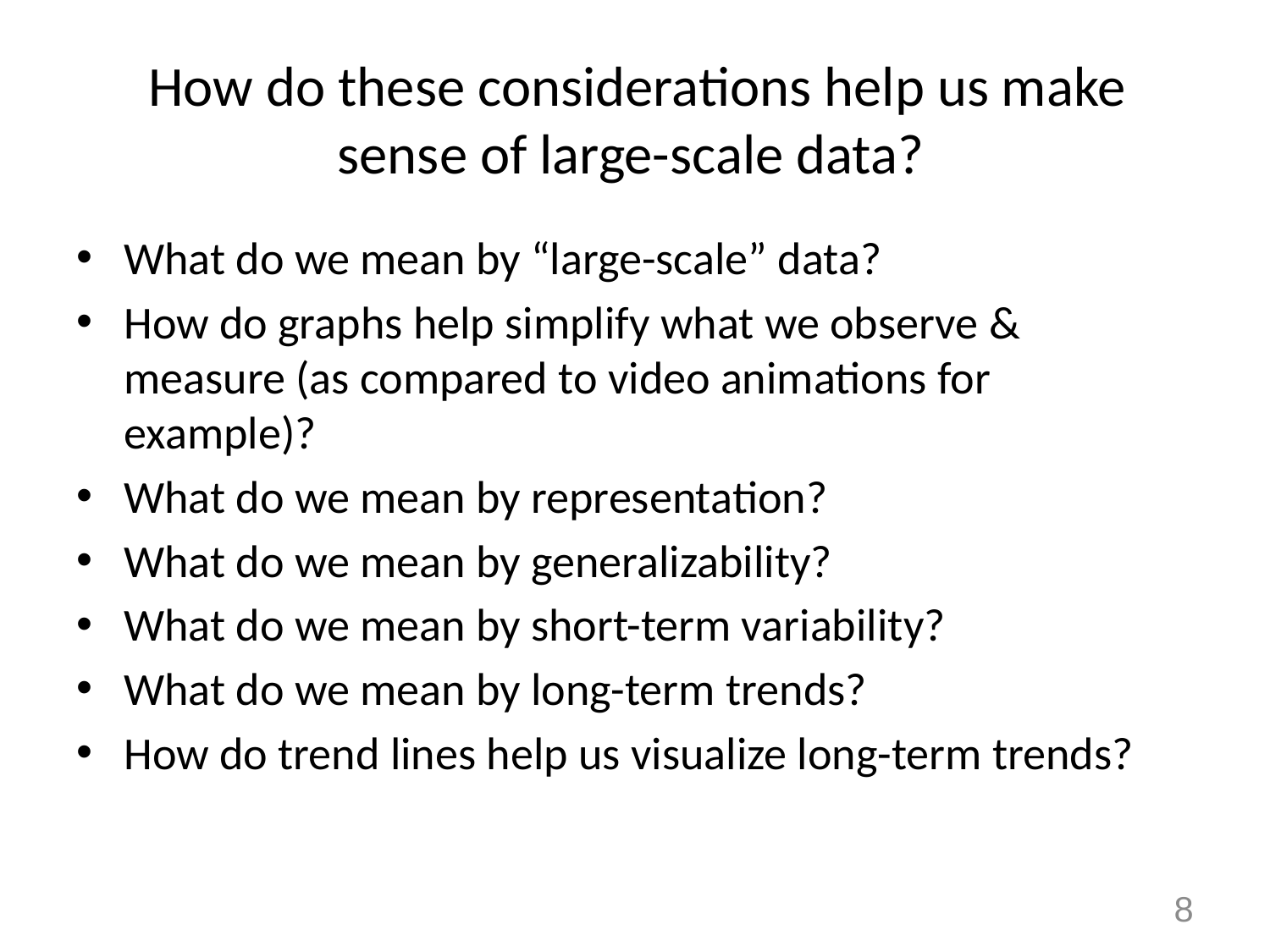

# How do these considerations help us make sense of large-scale data?
What do we mean by “large-scale” data?
How do graphs help simplify what we observe & measure (as compared to video animations for example)?
What do we mean by representation?
What do we mean by generalizability?
What do we mean by short-term variability?
What do we mean by long-term trends?
How do trend lines help us visualize long-term trends?

8